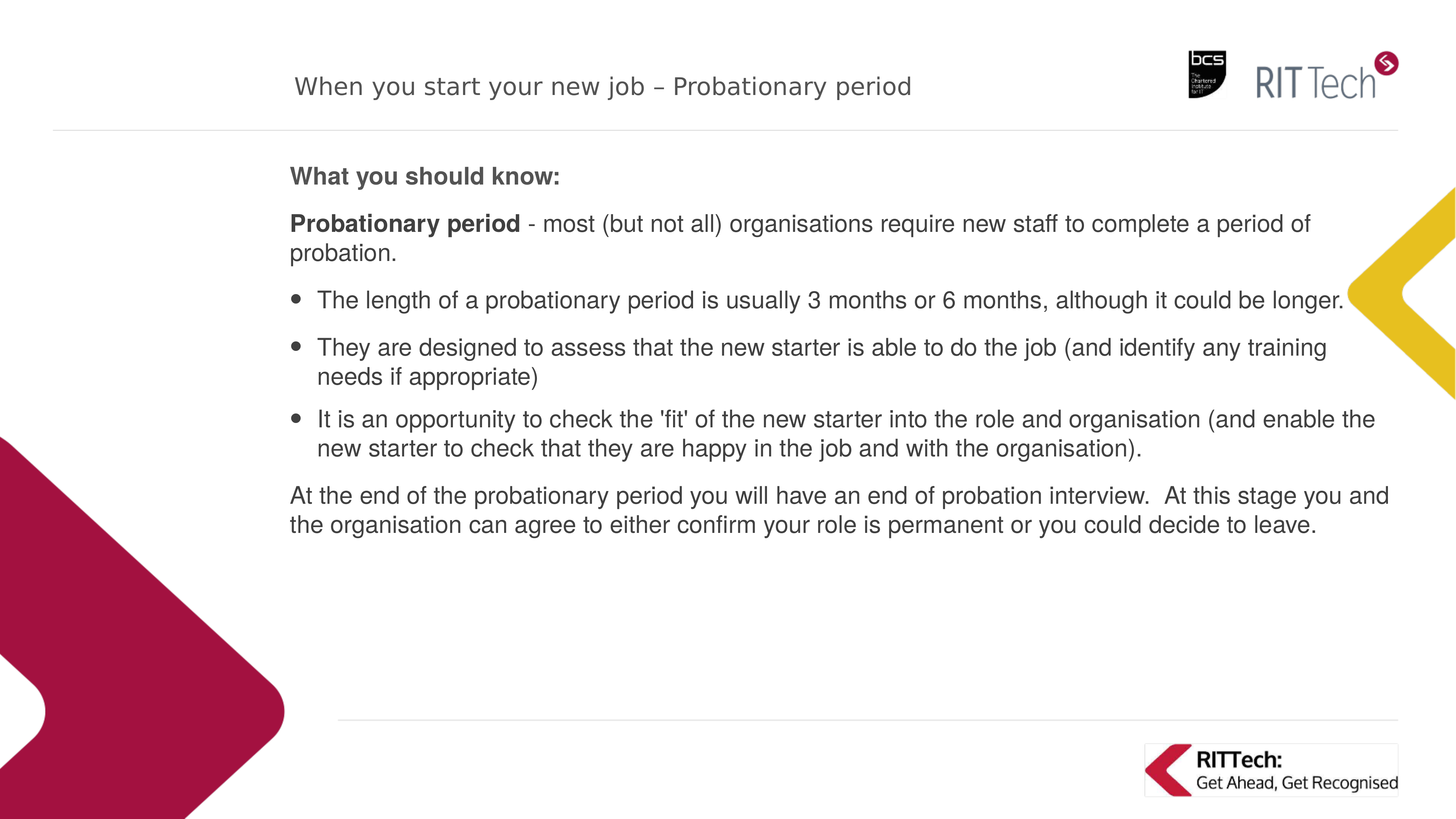

# When you start your new job – Probationary period
What you should know:
Probationary period - most (but not all) organisations require new staff to complete a period of probation.
The length of a probationary period is usually 3 months or 6 months, although it could be longer.
They are designed to assess that the new starter is able to do the job (and identify any training needs if appropriate)
It is an opportunity to check the 'fit' of the new starter into the role and organisation (and enable the new starter to check that they are happy in the job and with the organisation).
At the end of the probationary period you will have an end of probation interview.  At this stage you and the organisation can agree to either confirm your role is permanent or you could decide to leave.